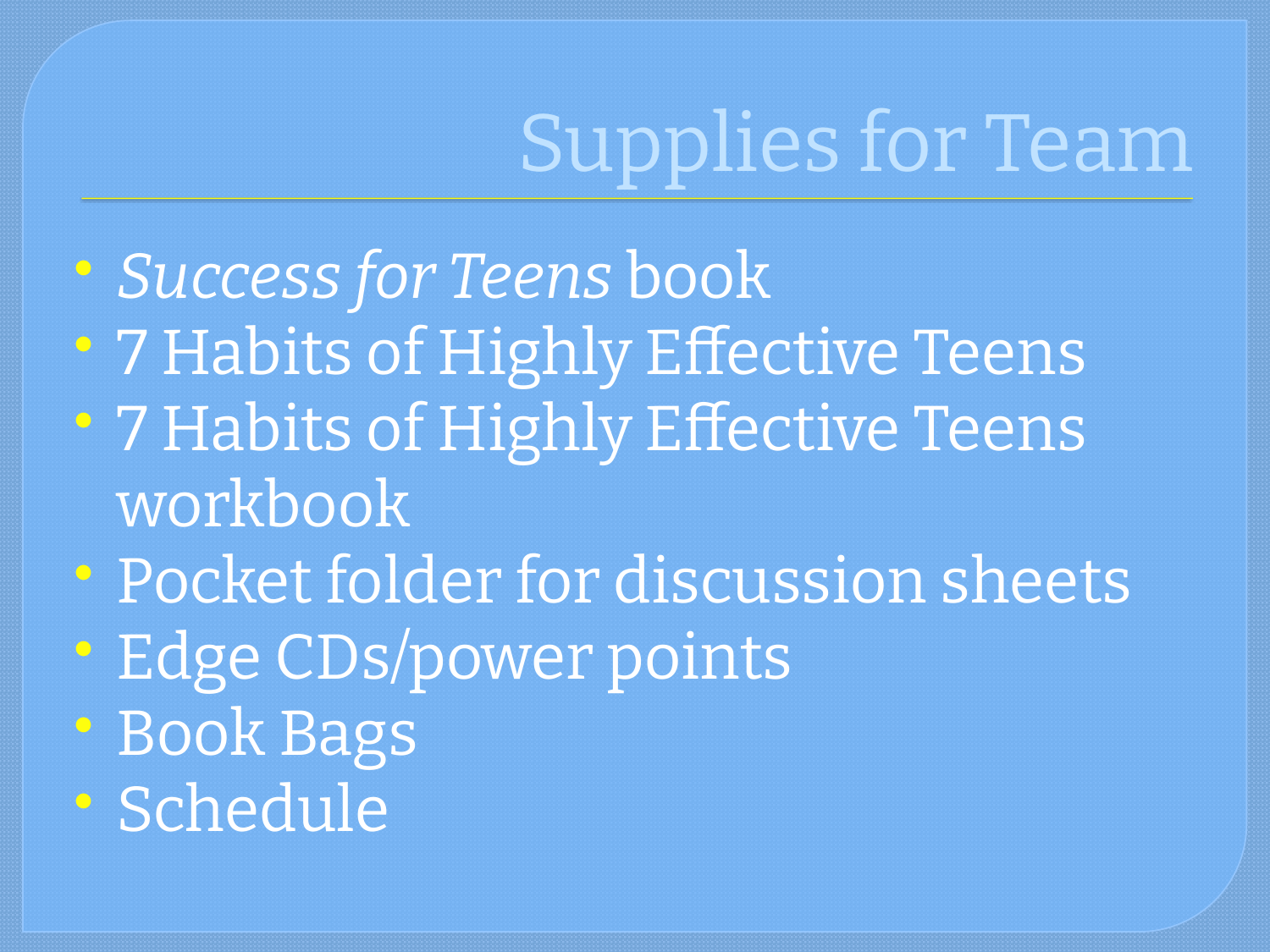

# Supplies for Team
Success for Teens book
7 Habits of Highly Effective Teens
7 Habits of Highly Effective Teens workbook
Pocket folder for discussion sheets
Edge CDs/power points
Book Bags
Schedule